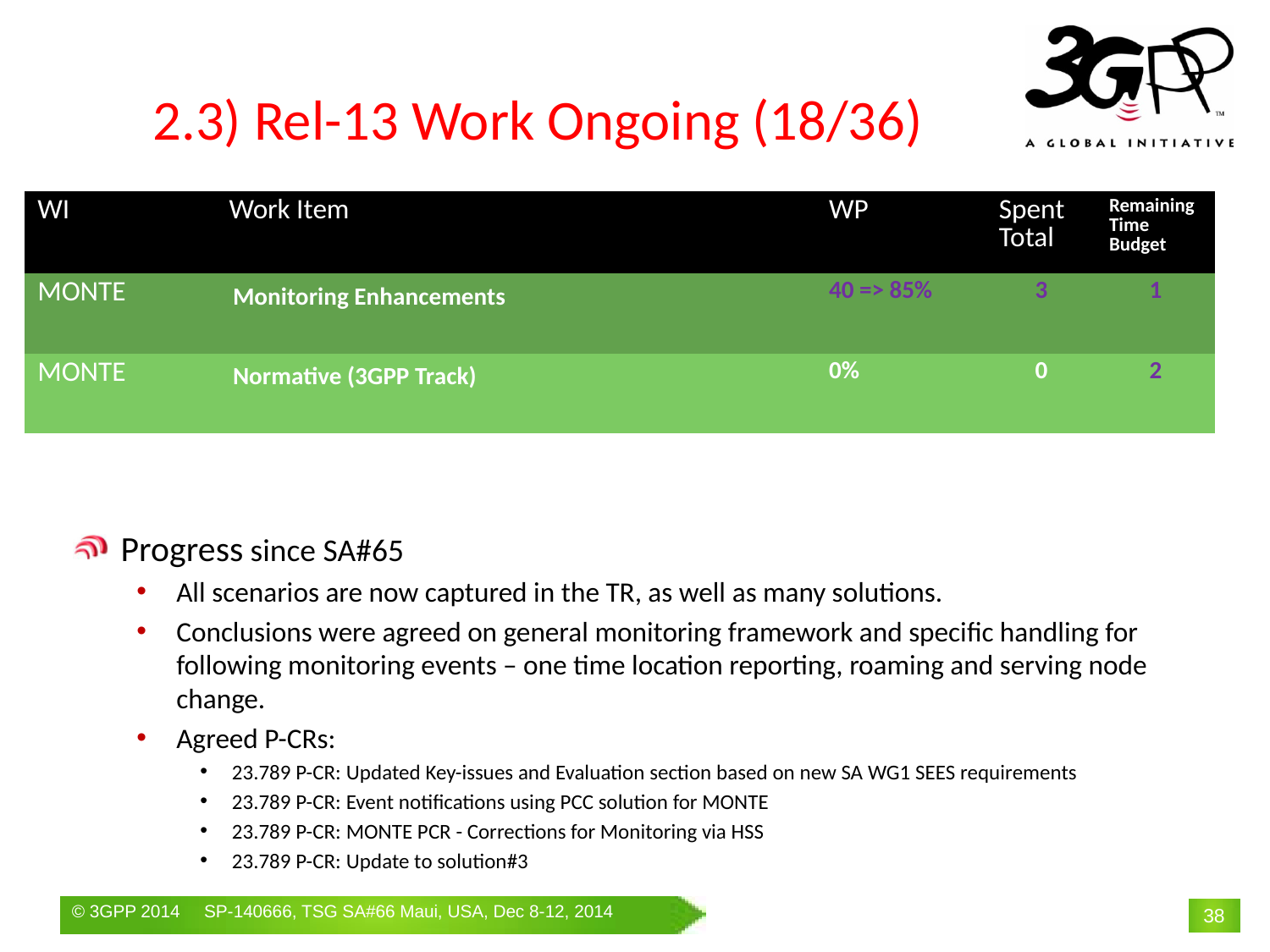

# 2.3) Rel-13 Work Ongoing (18/36)
| WI | Work Item | WP | Spent Total | Remaining Time Budget |
| --- | --- | --- | --- | --- |
| MONTE | Monitoring Enhancements | 40 => 85% | 3 | 1 |
| MONTE | Normative (3GPP Track) | 0% | 0 | 2 |
Progress since SA#65
All scenarios are now captured in the TR, as well as many solutions.
Conclusions were agreed on general monitoring framework and specific handling for following monitoring events – one time location reporting, roaming and serving node change.
Agreed P-CRs:
23.789 P-CR: Updated Key-issues and Evaluation section based on new SA WG1 SEES requirements
23.789 P-CR: Event notifications using PCC solution for MONTE
23.789 P-CR: MONTE PCR - Corrections for Monitoring via HSS
23.789 P-CR: Update to solution#3